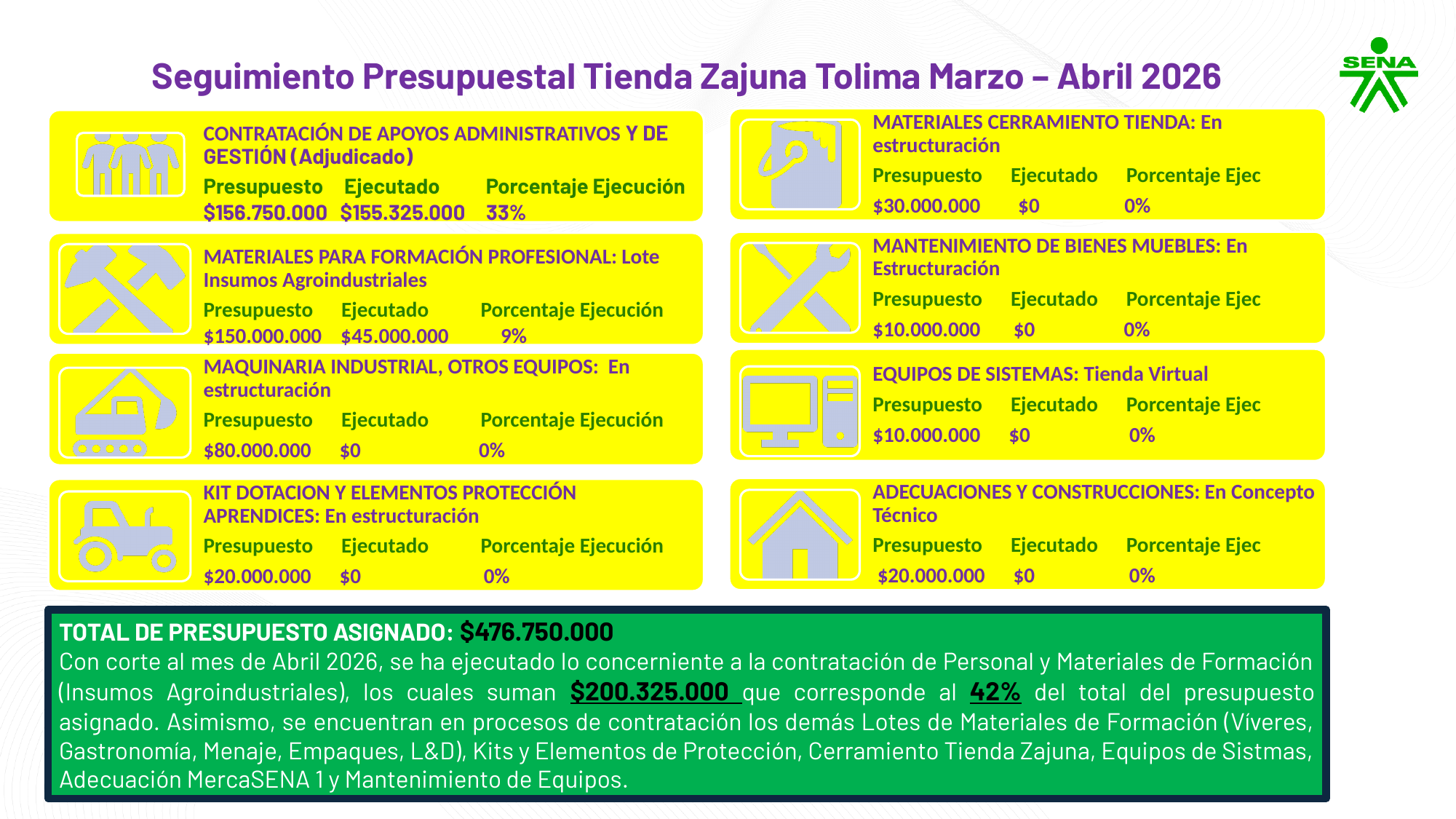

Seguimiento Presupuestal Tienda Zajuna Tolima Marzo – Abril 2026
MATERIALES CERRAMIENTO TIENDA: En estructuración
Presupuesto      Ejecutado      Porcentaje Ejec
$30.000.000        $0                  0%
MANTENIMIENTO DE BIENES MUEBLES: En Estructuración
Presupuesto      Ejecutado      Porcentaje Ejec
$10.000.000       $0     	       0%
EQUIPOS DE SISTEMAS: Tienda Virtual
Presupuesto      Ejecutado      Porcentaje Ejec
$10.000.000      $0                     0%
ADECUACIONES Y CONSTRUCCIONES: En Concepto Técnico
Presupuesto      Ejecutado      Porcentaje Ejec
 $20.000.000      $0                    0%
CONTRATACIÓN DE APOYOS ADMINISTRATIVOS Y DE GESTIÓN (Adjudicado)
Presupuesto     Ejecutado           Porcentaje Ejecución
$156.750.000   $155.325.000     33%
MATERIALES PARA FORMACIÓN PROFESIONAL: Lote Insumos Agroindustriales
Presupuesto      Ejecutado           Porcentaje Ejecución
$150.000.000    $45.000.000           9%
MAQUINARIA INDUSTRIAL, OTROS EQUIPOS:  En estructuración
Presupuesto      Ejecutado           Porcentaje Ejecución
$80.000.000      $0                         0%
KIT DOTACION Y ELEMENTOS PROTECCIÓN APRENDICES: En estructuración
Presupuesto      Ejecutado           Porcentaje Ejecución
$20.000.000      $0                          0%
TOTAL DE PRESUPUESTO ASIGNADO: $476.750.000
Con corte al mes de Abril 2026, se ha ejecutado lo concerniente a la contratación de Personal y Materiales de Formación (Insumos Agroindustriales), los cuales suman $200.325.000 que corresponde al 42% del total del presupuesto asignado. Asimismo, se encuentran en procesos de contratación los demás Lotes de Materiales de Formación (Víveres, Gastronomía, Menaje, Empaques, L&D), Kits y Elementos de Protección, Cerramiento Tienda Zajuna, Equipos de Sistmas, Adecuación MercaSENA 1 y Mantenimiento de Equipos.